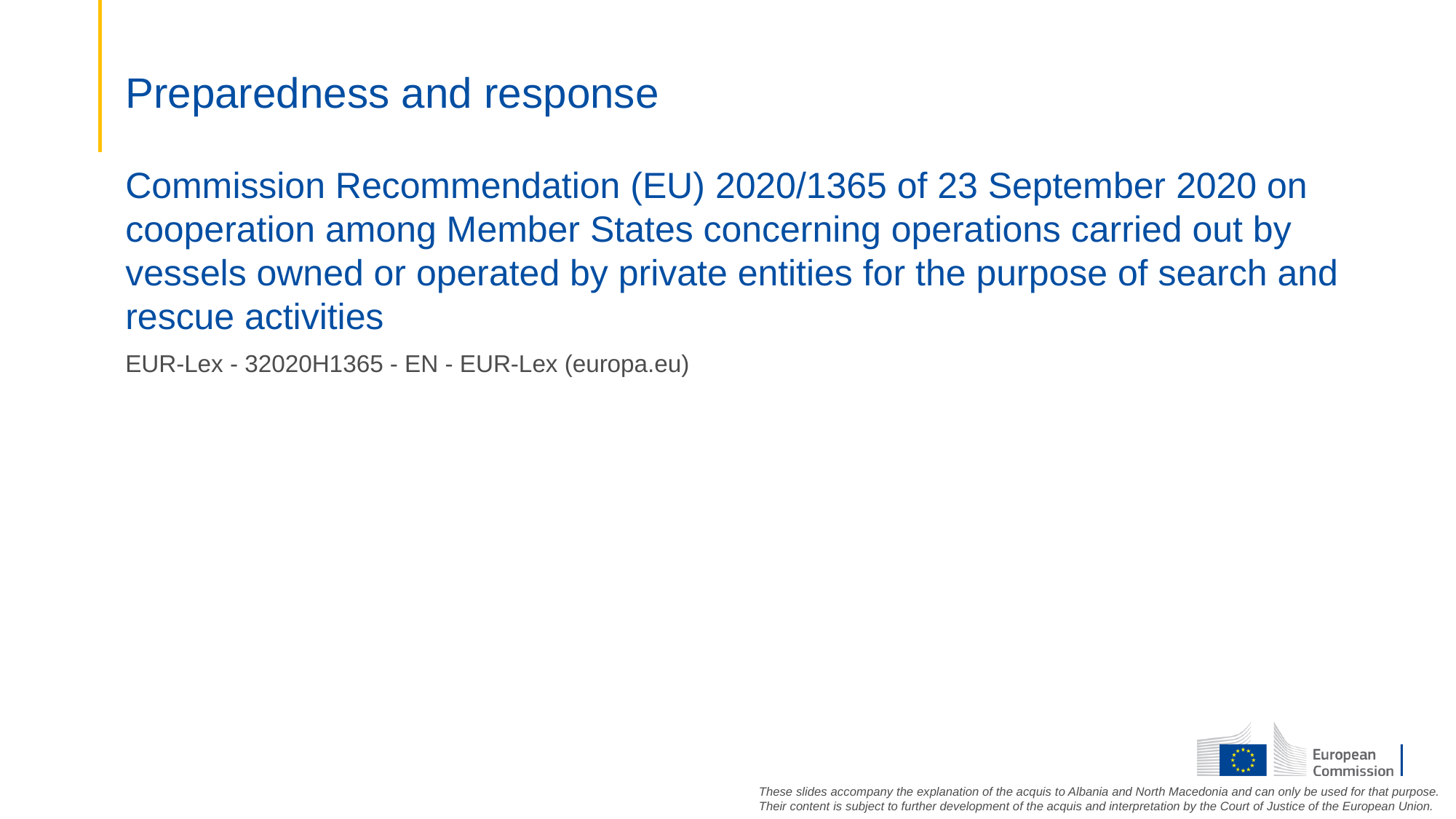

# Preparedness and response
Commission Recommendation (EU) 2020/1365 of 23 September 2020 on cooperation among Member States concerning operations carried out by vessels owned or operated by private entities for the purpose of search and rescue activities

EUR-Lex - 32020H1365 - EN - EUR-Lex (europa.eu)